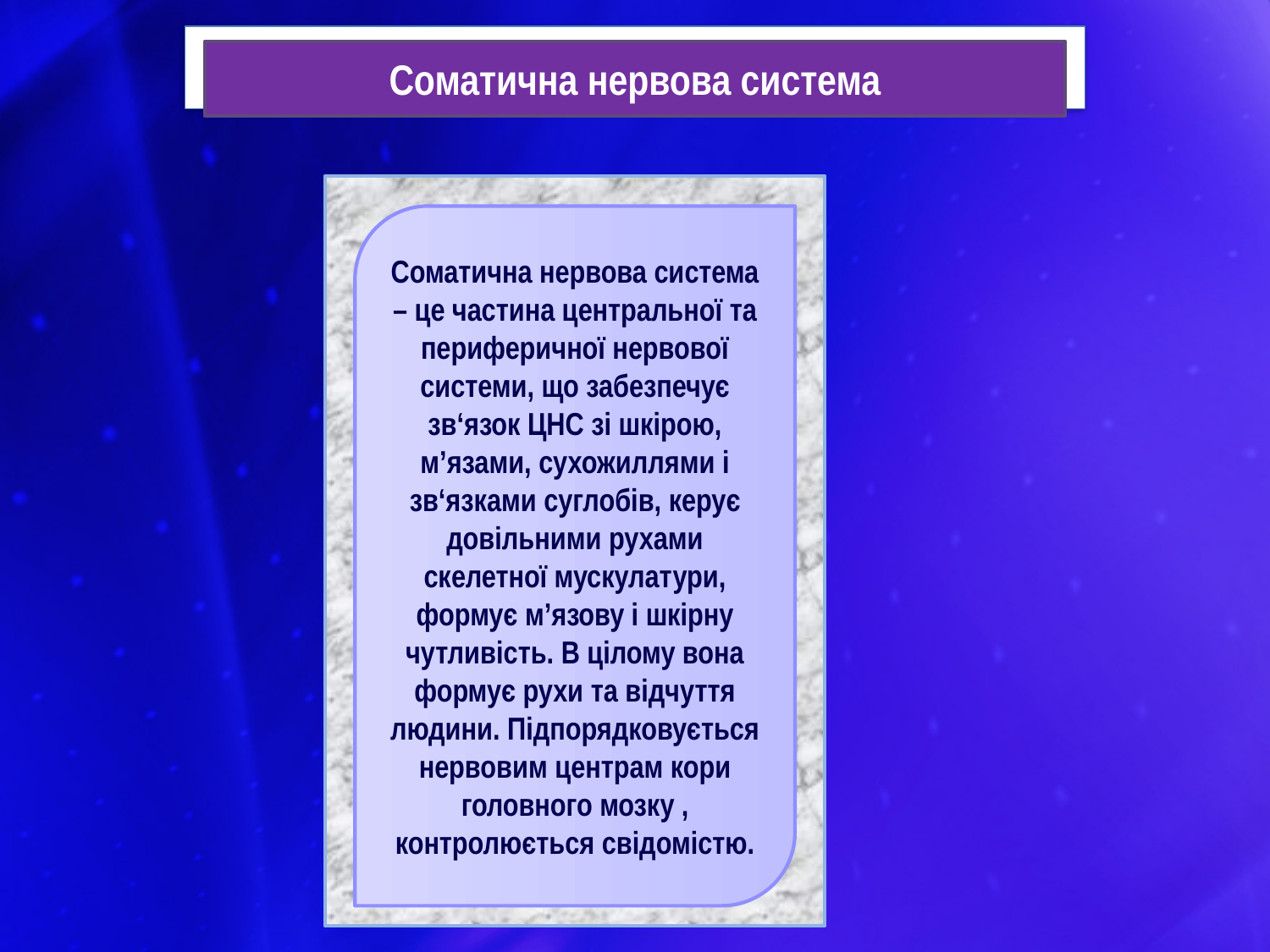

Соматична нервова система

Соматична нервова система – це частина центральної та периферичної нервової системи, що забезпечує зв‘язок ЦНС зі шкірою, м’язами, сухожиллями і зв‘язками суглобів, керує довільними рухами скелетної мускулатури, формує м’язову і шкірну чутливість. В цілому вона формує рухи та відчуття людини. Підпорядковується нервовим центрам кори головного мозку , контролюється свідомістю.